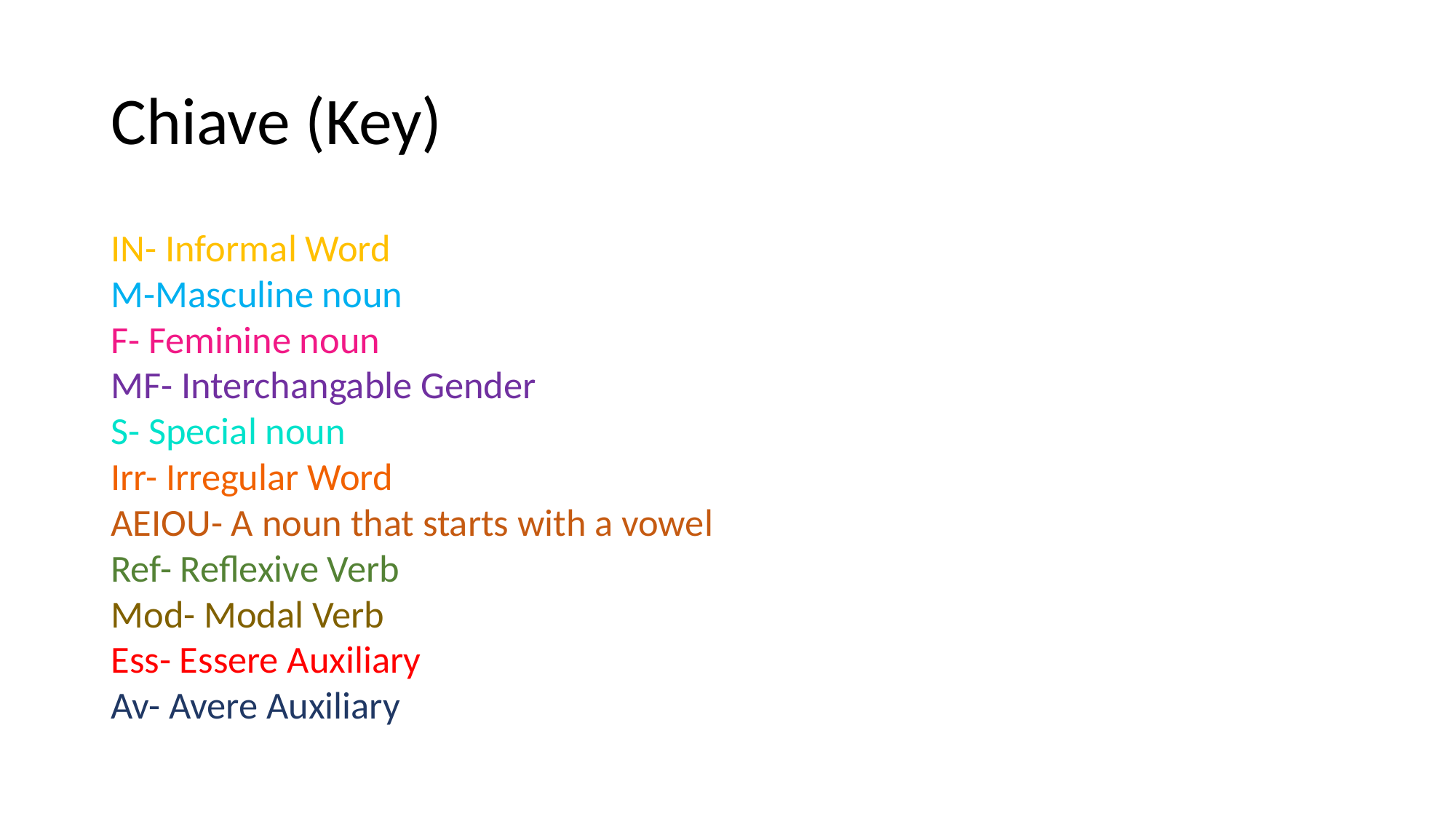

# Chiave (Key)
IN- Informal Word
M-Masculine noun
F- Feminine noun
MF- Interchangable Gender
S- Special noun
Irr- Irregular Word
AEIOU- A noun that starts with a vowel
Ref- Reflexive Verb
Mod- Modal Verb
Ess- Essere Auxiliary
Av- Avere Auxiliary